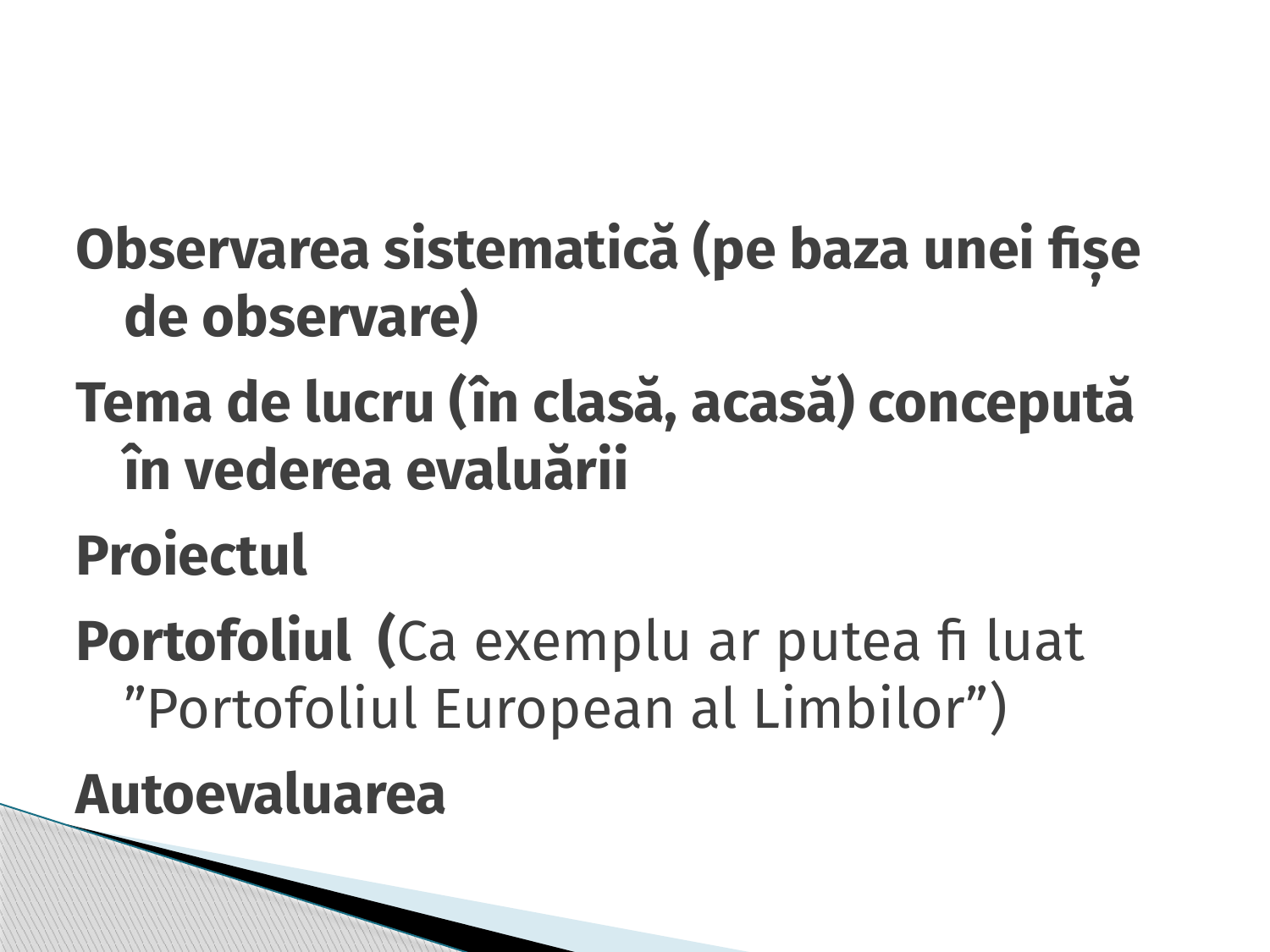

#
Observarea sistematică (pe baza unei fişe de observare)
Tema de lucru (în clasă, acasă) concepută în vederea evaluării
Proiectul
Portofoliul  (Ca exemplu ar putea fi luat ”Portofoliul European al Limbilor”)
Autoevaluarea